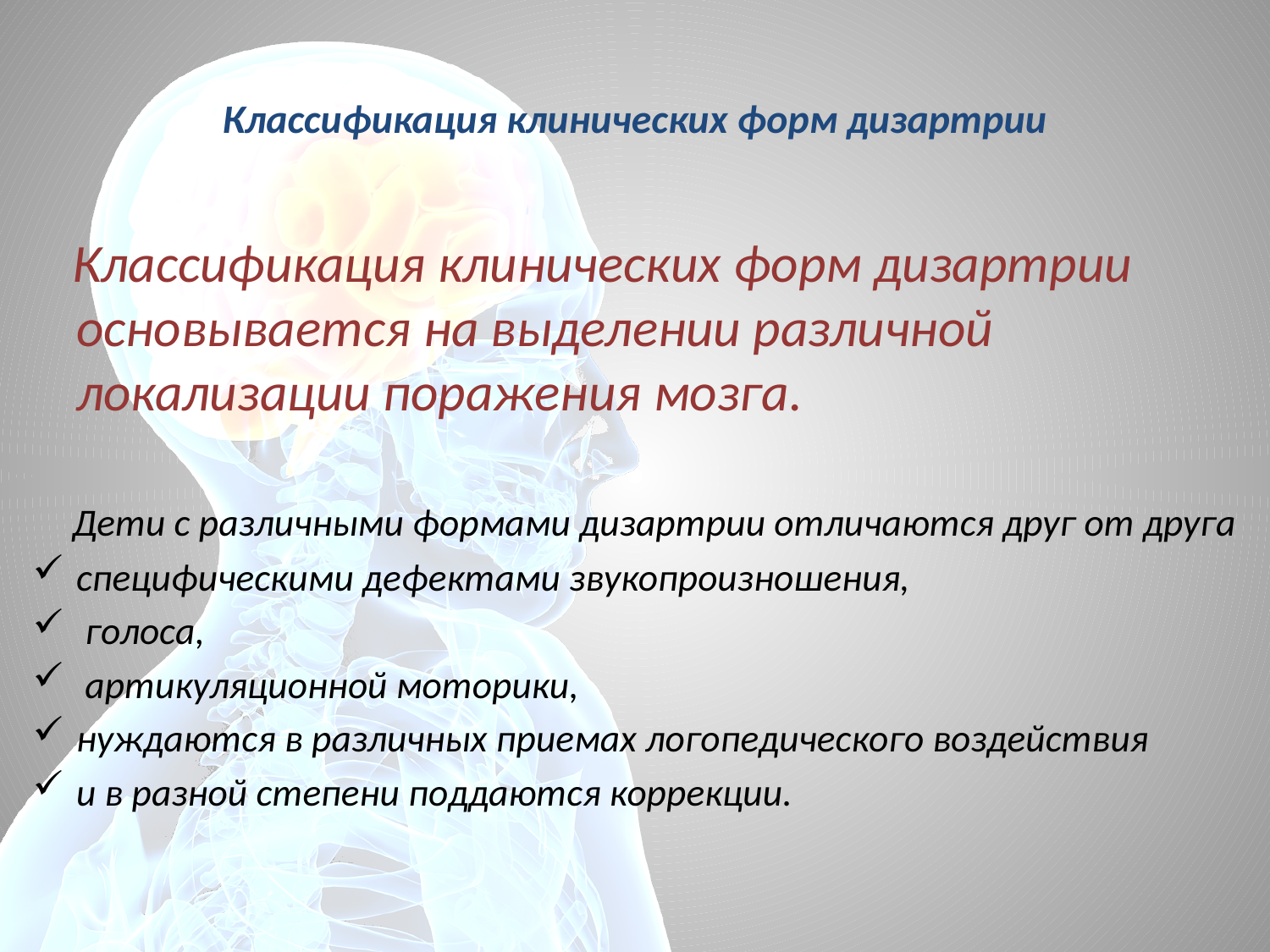

# Классификация клинических форм дизартрии
    Классификация клинических форм дизартрии основывается на выделении различной локализации поражения мозга.

    Дети с различными формами дизартрии отличаются друг от друга
специфическими дефектами звукопроизношения,
 голоса,
 артикуляционной моторики,
нуждаются в различных приемах логопедического воздействия
и в разной степени поддаются коррекции.